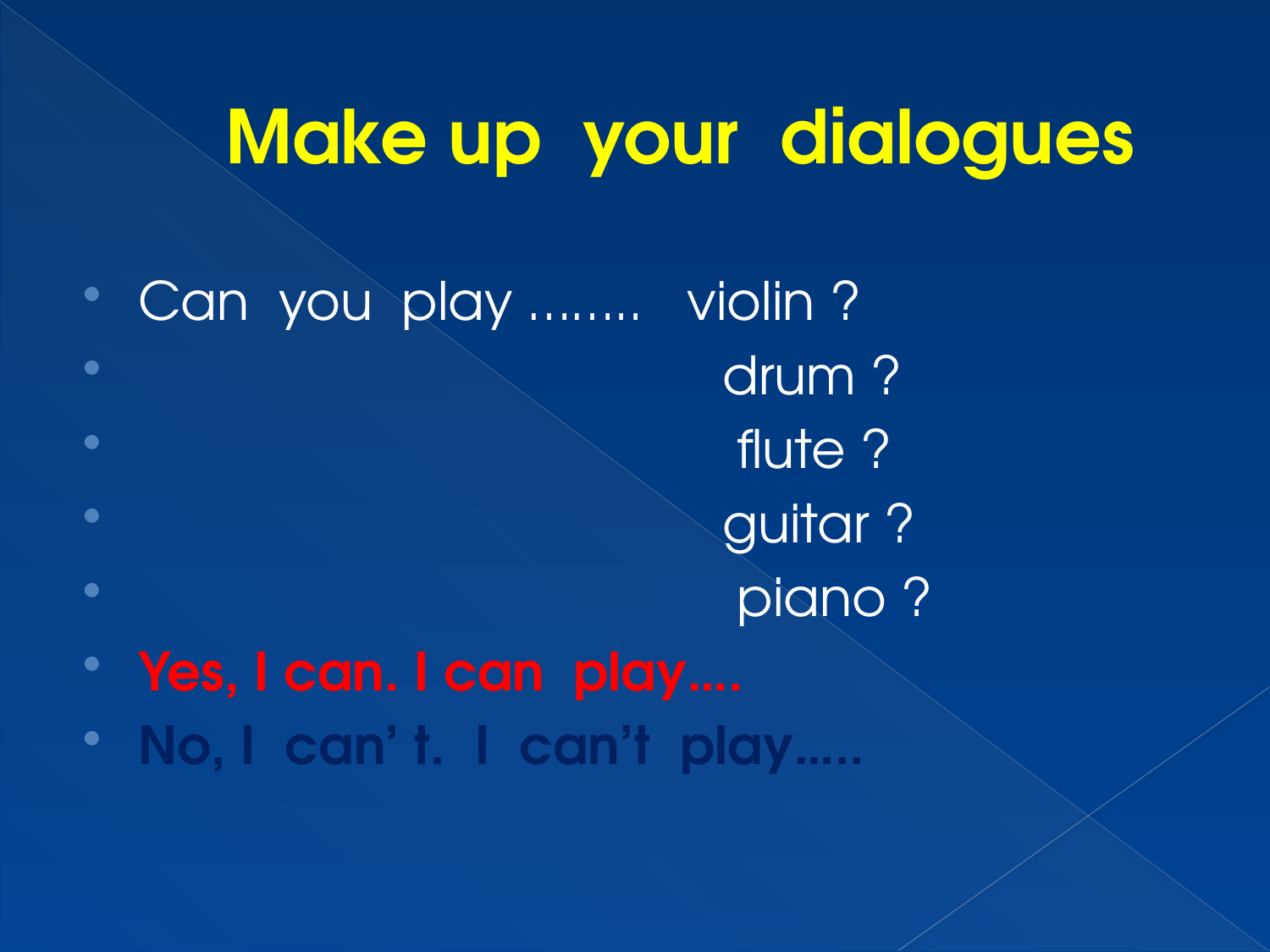

# Make up  your  dialogues
Can  you  play ……..   violin ?
                                        drum ?
                                         flute ?
                                        guitar ?
                                         piano ?
Yes, I can. I can  play….
No, I  can’ t.  I  can’t  play…..